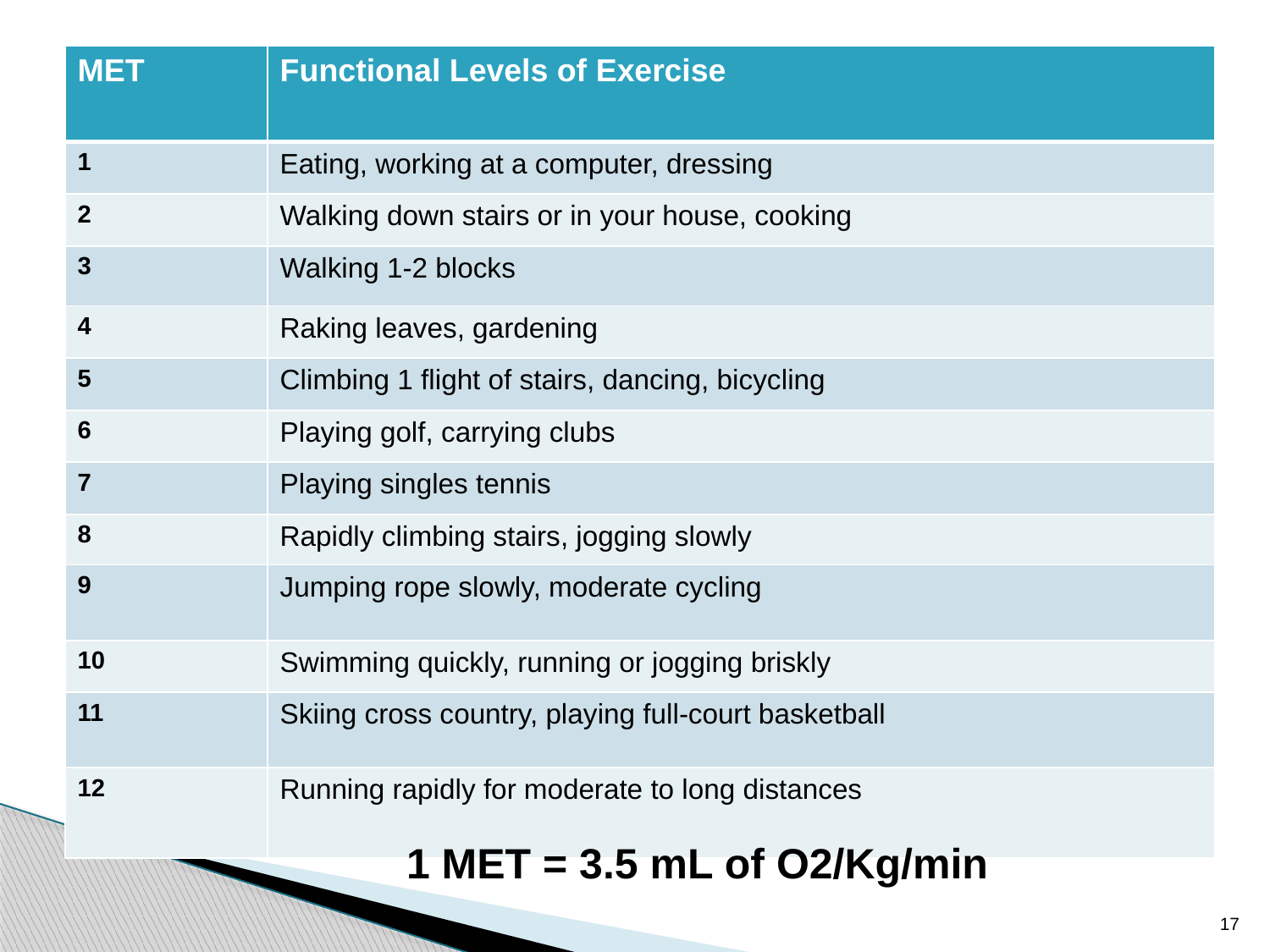

#
| MET | Functional Levels of Exercise |
| --- | --- |
| 1 | Eating, working at a computer, dressing |
| 2 | Walking down stairs or in your house, cooking |
| 3 | Walking 1-2 blocks |
| 4 | Raking leaves, gardening |
| 5 | Climbing 1 flight of stairs, dancing, bicycling |
| 6 | Playing golf, carrying clubs |
| 7 | Playing singles tennis |
| 8 | Rapidly climbing stairs, jogging slowly |
| 9 | Jumping rope slowly, moderate cycling |
| 10 | Swimming quickly, running or jogging briskly |
| 11 | Skiing cross country, playing full-court basketball |
| 12 | Running rapidly for moderate to long distances |

1 MET = 3.5 mL of O2/Kg/min
17